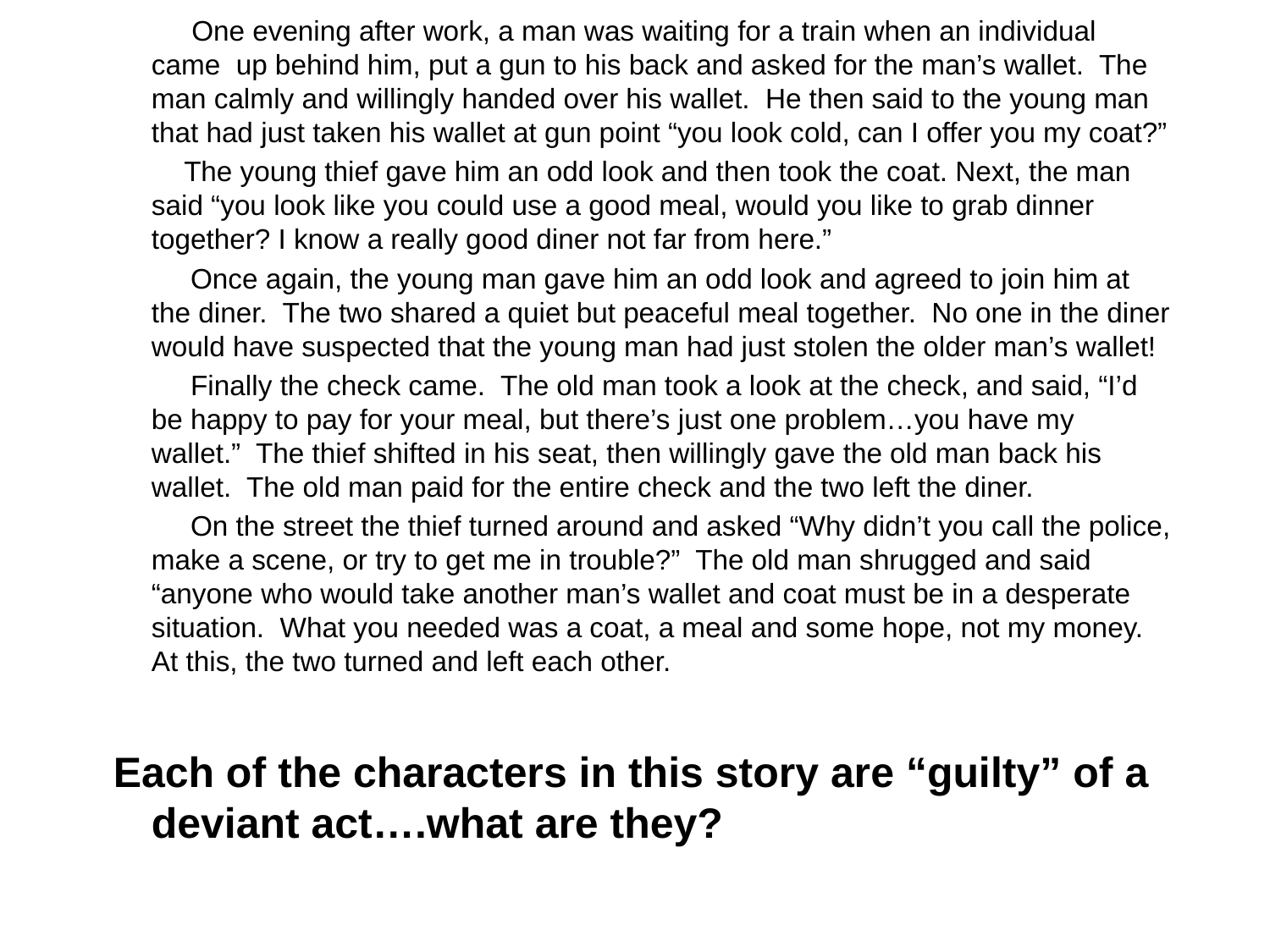

One evening after work, a man was waiting for a train when an individual came  up behind him, put a gun to his back and asked for the man’s wallet.  The man calmly and willingly handed over his wallet.  He then said to the young man that had just taken his wallet at gun point “you look cold, can I offer you my coat?”
         The young thief gave him an odd look and then took the coat. Next, the man said “you look like you could use a good meal, would you like to grab dinner together? I know a really good diner not far from here.”
	     Once again, the young man gave him an odd look and agreed to join him at the diner.  The two shared a quiet but peaceful meal together.  No one in the diner would have suspected that the young man had just stolen the older man’s wallet!
	     Finally the check came.  The old man took a look at the check, and said, “I’d be happy to pay for your meal, but there’s just one problem…you have my wallet.”  The thief shifted in his seat, then willingly gave the old man back his wallet.  The old man paid for the entire check and the two left the diner.
	     On the street the thief turned around and asked “Why didn’t you call the police, make a scene, or try to get me in trouble?”  The old man shrugged and said “anyone who would take another man’s wallet and coat must be in a desperate situation.  What you needed was a coat, a meal and some hope, not my money.  At this, the two turned and left each other.

Each of the characters in this story are “guilty” of a deviant act….what are they?